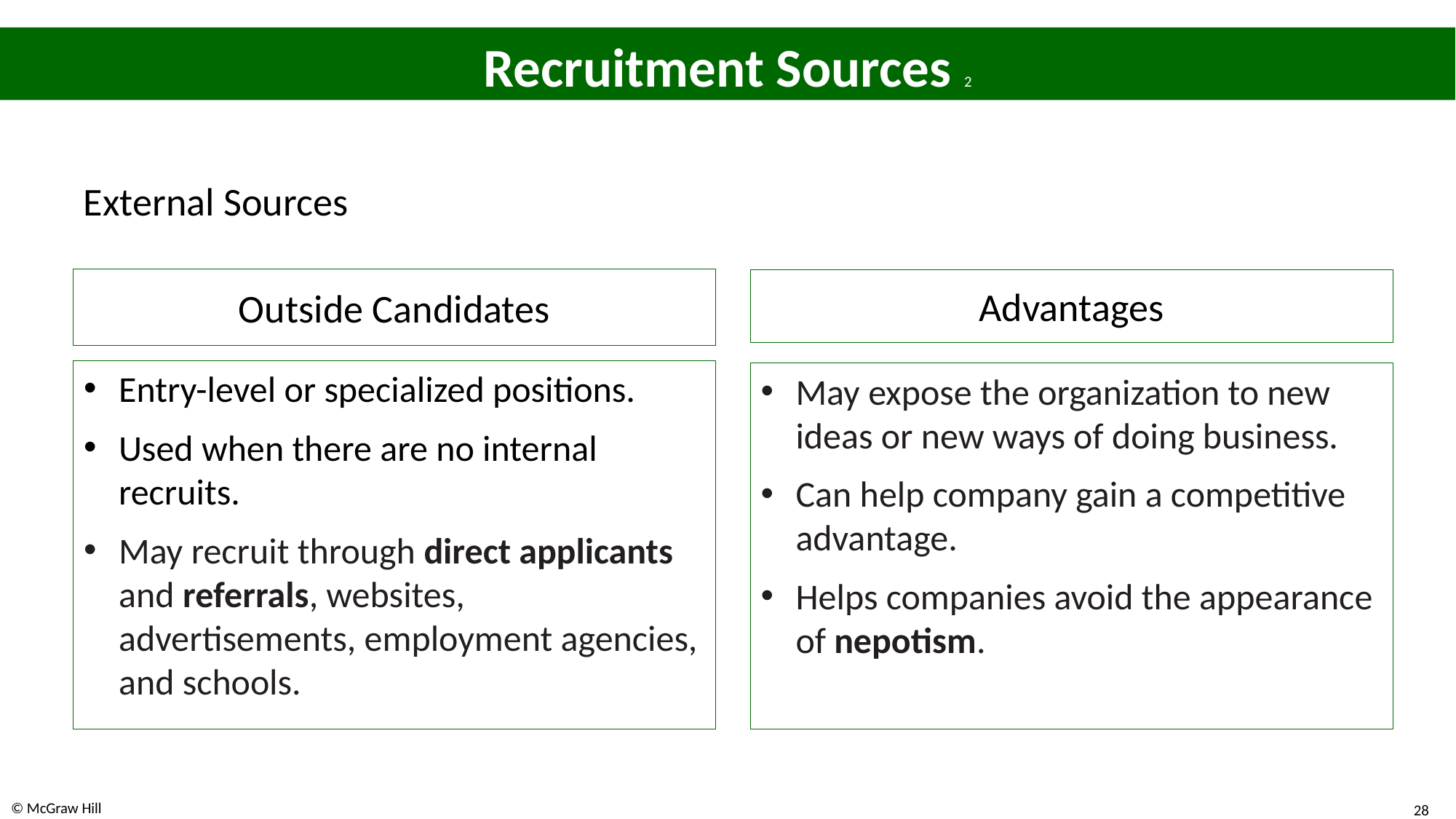

# Recruitment Sources 2
External Sources
Outside Candidates
Advantages
Entry-level or specialized positions.
Used when there are no internal recruits.
May recruit through direct applicants and referrals, websites, advertisements, employment agencies, and schools.
May expose the organization to new ideas or new ways of doing business.
Can help company gain a competitive advantage.
Helps companies avoid the appearance of nepotism.